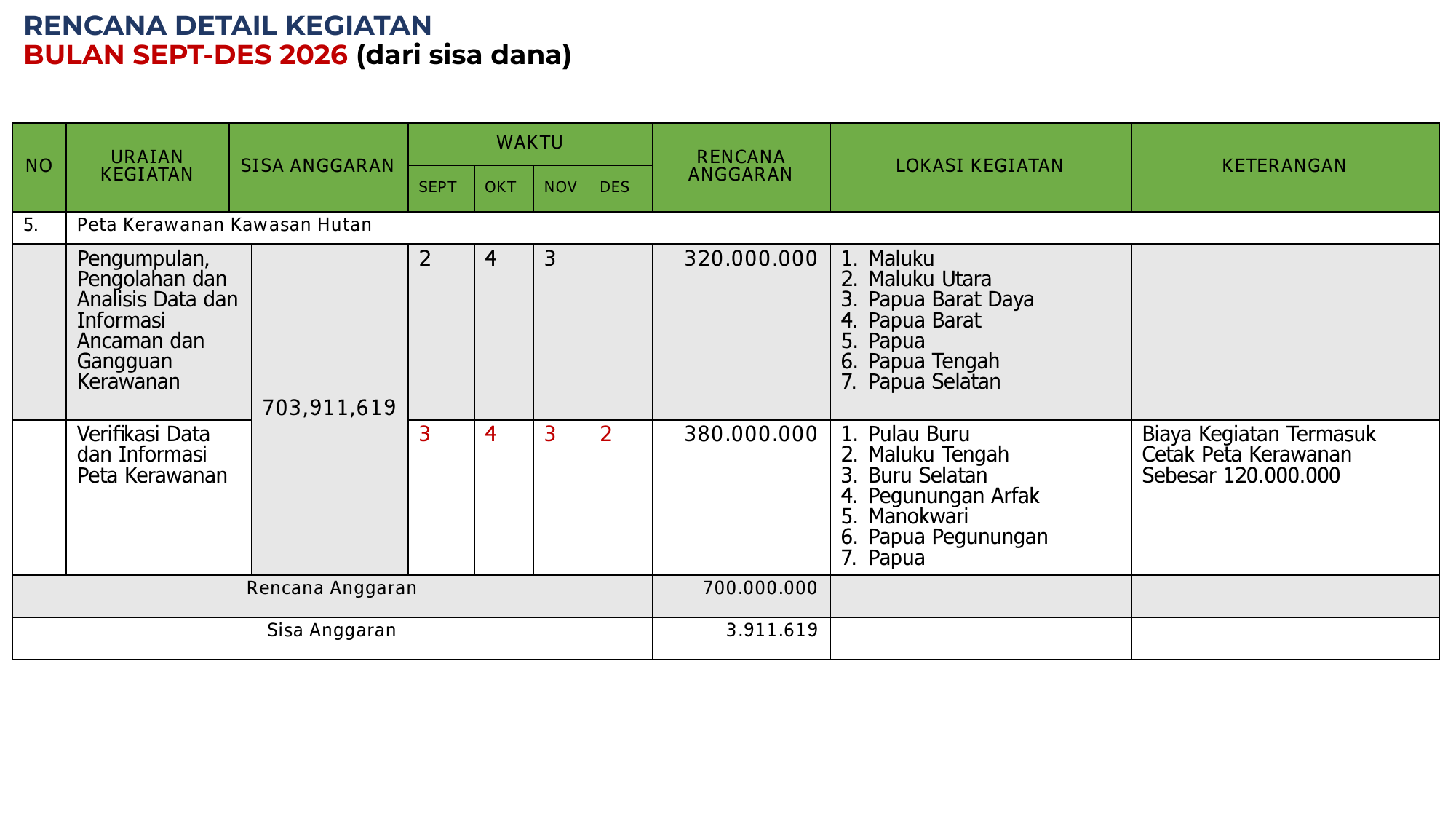

# RENCANA DETAIL KEGIATAN BULAN SEPT-DES 2026 (dari sisa dana)
| NO | URAIAN KEGIATAN | SISA ANGGARAN |  | WAKTU | WAKTU |  |  | RENCANA ANGGARAN | LOKASI KEGIATAN | KETERANGAN |
| --- | --- | --- | --- | --- | --- | --- | --- | --- | --- | --- |
|  |  |  |  | SEPT | OKT | NOV | DES |  |  |  |
| 5. | Peta Kerawanan Kawasan Hutan |  |  |  |  |  |  |  |  |  |
|  | Pengumpulan, Pengolahan dan Analisis Data dan Informasi Ancaman dan Gangguan Kerawanan | 1,485,409,380 | 703,911,619 | 2 | 4 | 3 |  | 320.000.000 | Maluku Maluku Utara Papua Barat Daya Papua Barat Papua Papua Tengah Papua Selatan |  |
|  | Verifikasi Data dan Informasi Peta Kerawanan |  |  | 3 | 4 | 3 | 2 | 380.000.000 | Pulau Buru Maluku Tengah Buru Selatan Pegunungan Arfak Manokwari Papua Pegunungan Papua | Biaya Kegiatan Termasuk Cetak Peta Kerawanan Sebesar 120.000.000 |
| Rencana Anggaran |  |  |  |  |  |  |  | 700.000.000 |  |  |
| Sisa Anggaran |  |  |  |  |  |  |  | 3.911.619 |  |  |